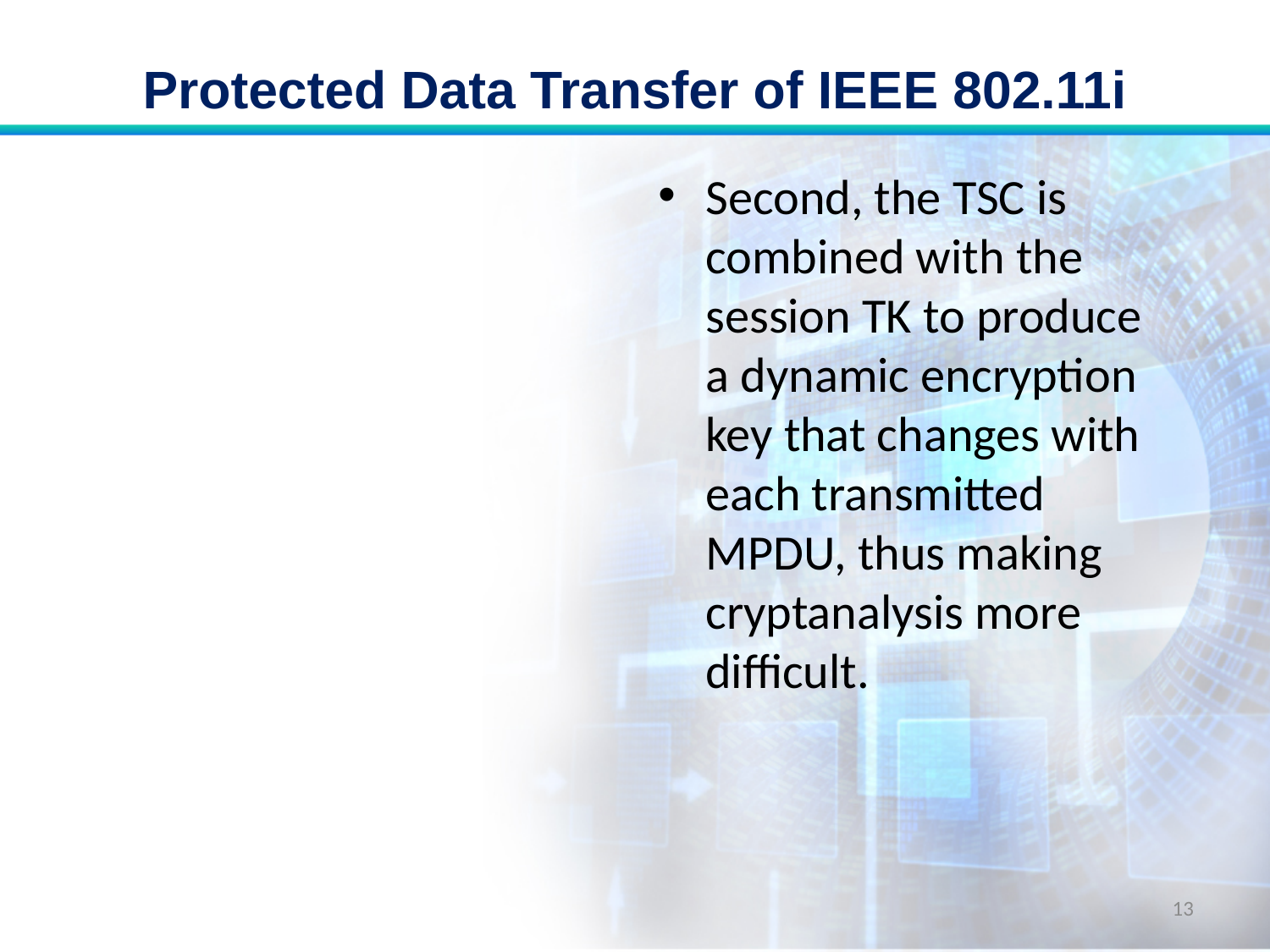

# Protected Data Transfer of IEEE 802.11i
Second, the TSC is combined with the session TK to produce a dynamic encryption key that changes with each transmitted MPDU, thus making cryptanalysis more difficult.
13